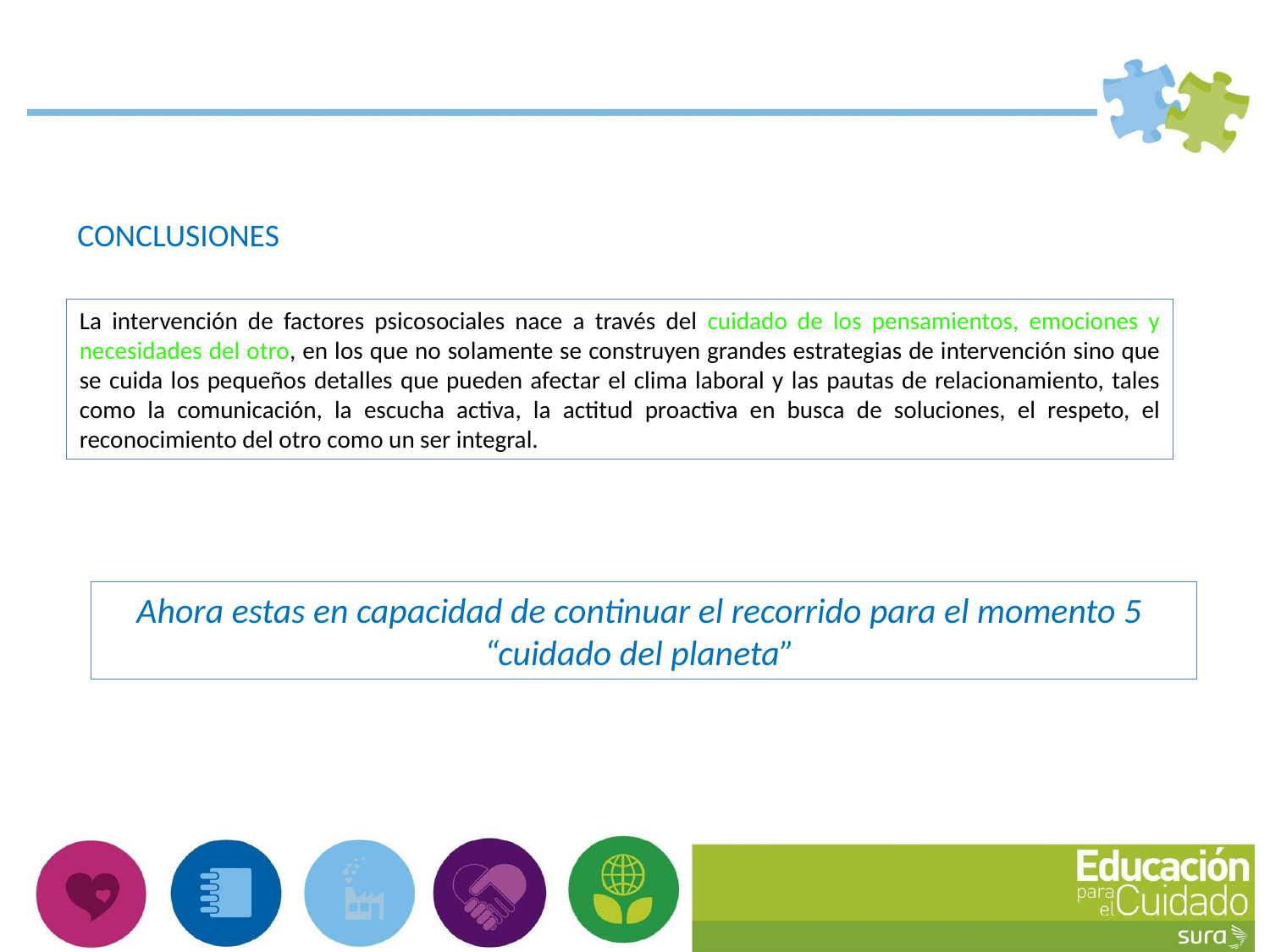

CONCLUSIONES
La intervención de factores psicosociales nace a través del cuidado de los pensamientos, emociones y necesidades del otro, en los que no solamente se construyen grandes estrategias de intervención sino que se cuida los pequeños detalles que pueden afectar el clima laboral y las pautas de relacionamiento, tales como la comunicación, la escucha activa, la actitud proactiva en busca de soluciones, el respeto, el reconocimiento del otro como un ser integral.
Ahora estas en capacidad de continuar el recorrido para el momento 5  “cuidado del planeta”